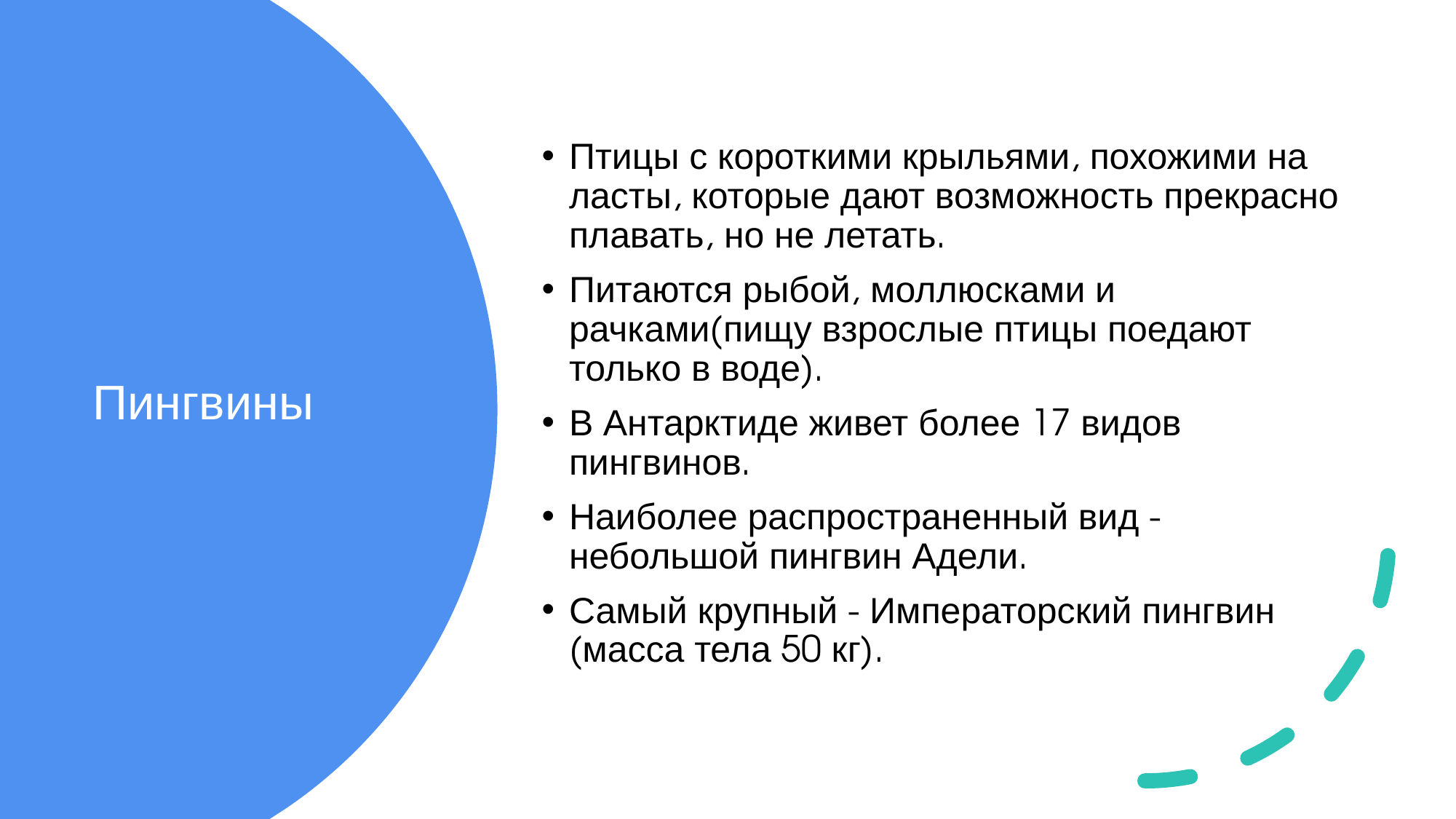

Птицы с короткими крыльями, похожими на ласты, которые дают возможность прекрасно плавать, но не летать.
Питаются рыбой, моллюсками и рачками(пищу взрослые птицы поедают только в воде).
В Антарктиде живет более 17 видов пингвинов.
Наиболее распространенный вид - небольшой пингвин Адели.
Самый крупный - Императорский пингвин (масса тела 50 кг).
# Пингвины